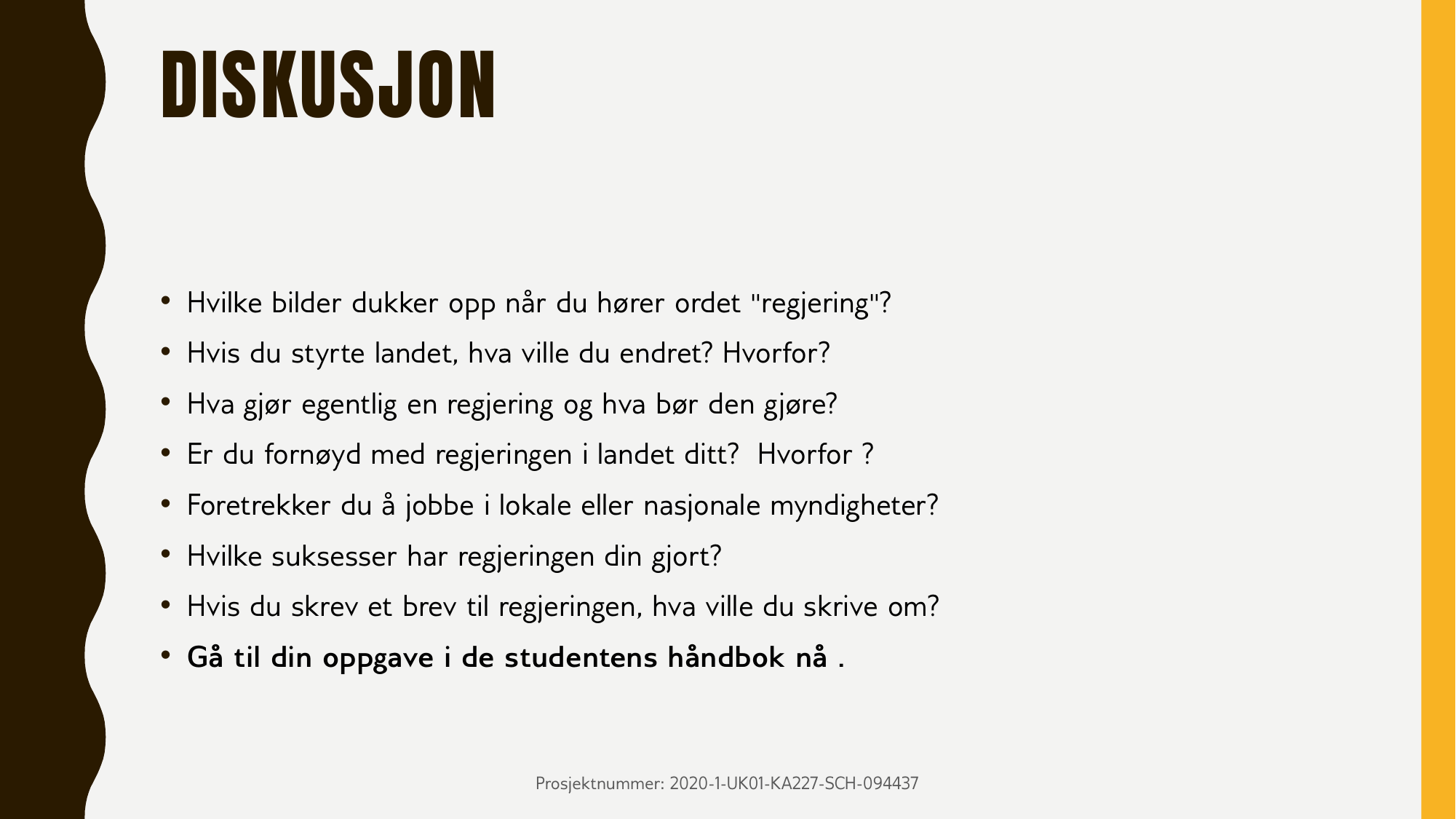

# DISKUSJON
Hvilke bilder dukker opp når du hører ordet "regjering"?
Hvis du styrte landet, hva ville du endret? Hvorfor?
Hva gjør egentlig en regjering og hva bør den gjøre?
Er du fornøyd med regjeringen i landet ditt?  Hvorfor ?
Foretrekker du å jobbe i lokale eller nasjonale myndigheter?
Hvilke suksesser har regjeringen din gjort?
Hvis du skrev et brev til regjeringen, hva ville du skrive om?
Gå til din oppgave i de studentens håndbok nå .

Prosjektnummer: 2020-1-UK01-KA227-SCH-094437